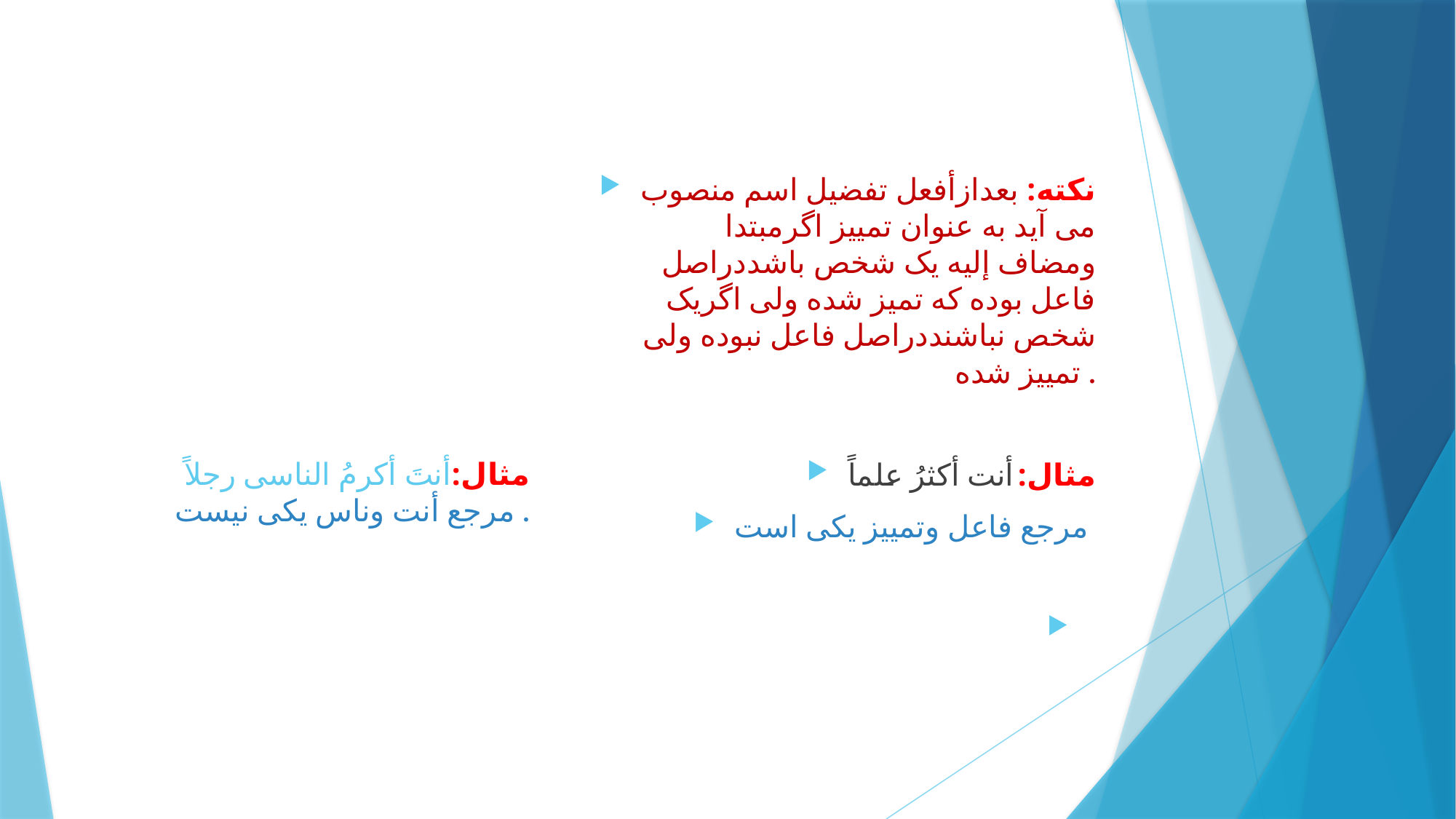

نکته: بعدازأفعل تفضیل اسم منصوب می آید به عنوان تمییز اگرمبتدا ومضاف إلیه یک شخص باشددراصل فاعل بوده که تمیز شده ولی اگریک شخص نباشنددراصل فاعل نبوده ولی تمییز شده .

مثال:أنت أکثرُ علماً
مرجع فاعل وتمییز یکی است

# مثال:أنتَ أکرمُ الناسی رجلاً مرجع أنت وناس یکی نیست .